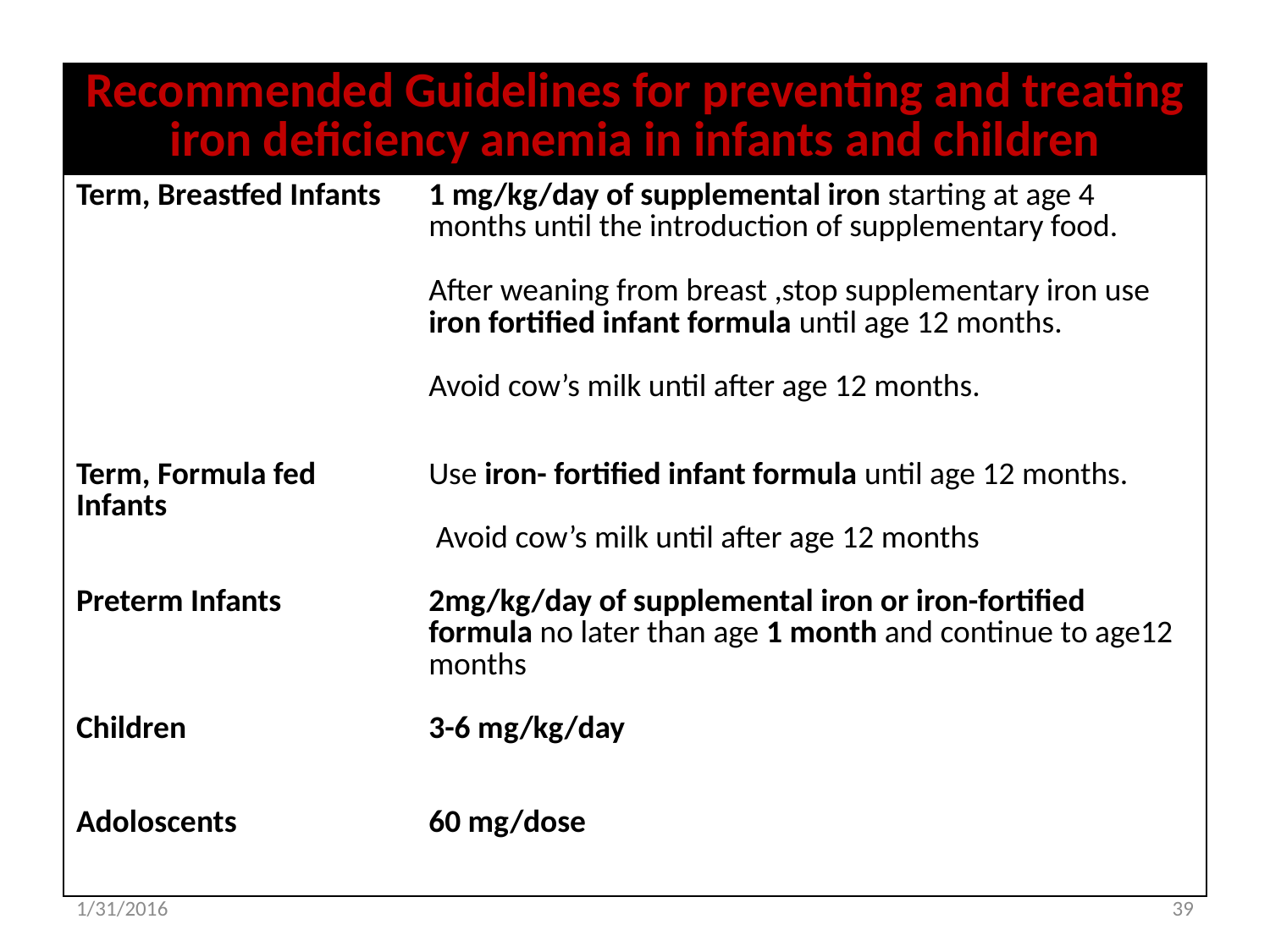

| Recommended Guidelines for preventing and treating iron deficiency anemia in infants and children |  |
| --- | --- |
| Term, Breastfed Infants | 1 mg/kg/day of supplemental iron starting at age 4 months until the introduction of supplementary food. After weaning from breast ,stop supplementary iron use iron fortified infant formula until age 12 months. Avoid cow’s milk until after age 12 months. |
| Term, Formula fed Infants | Use iron- fortified infant formula until age 12 months. Avoid cow’s milk until after age 12 months |
| Preterm Infants | 2mg/kg/day of supplemental iron or iron-fortified formula no later than age 1 month and continue to age12 months |
| Children | 3-6 mg/kg/day |
| Adoloscents | 60 mg/dose |
1/31/2016
39